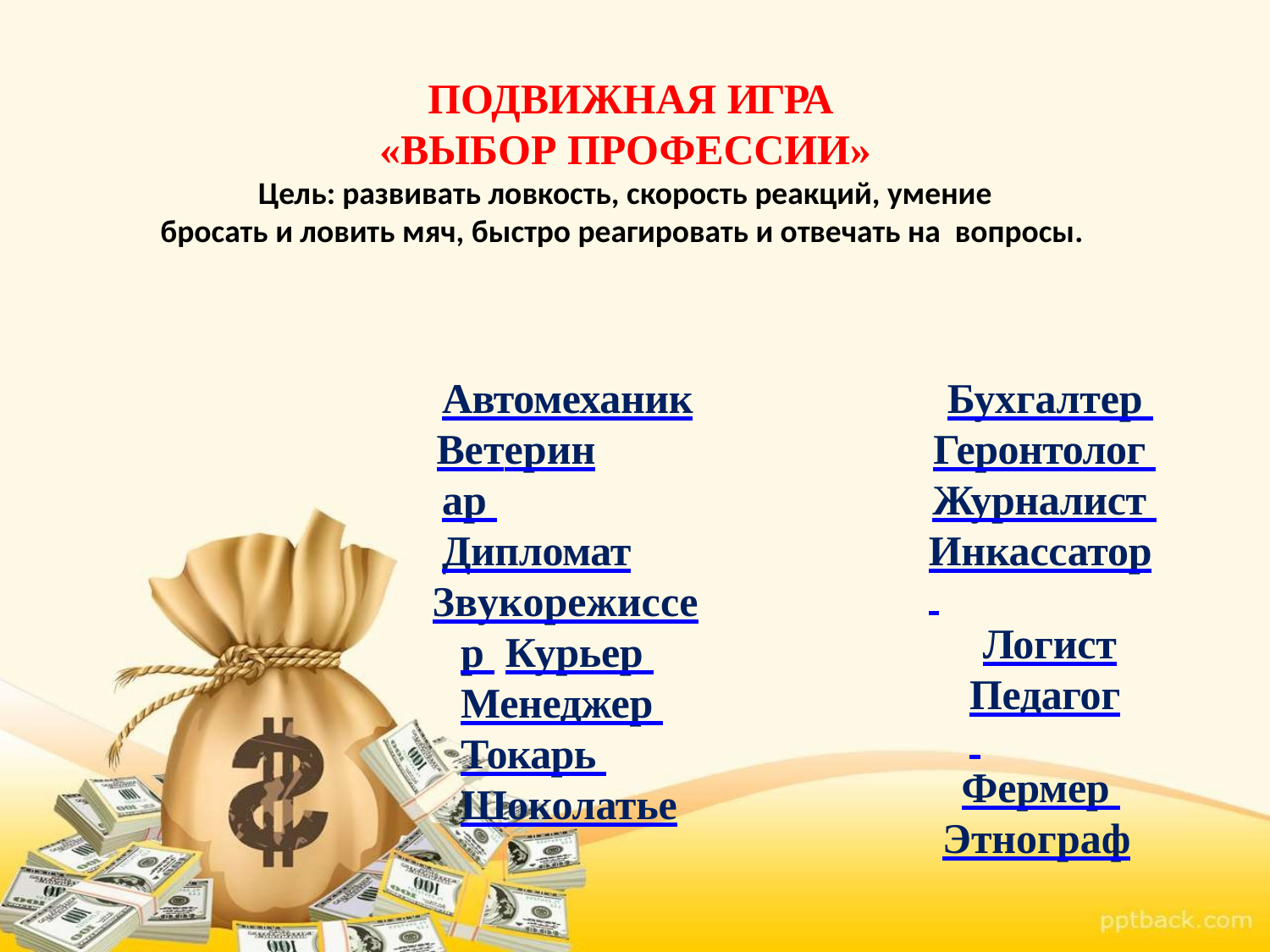

ПОДВИЖНАЯ ИГРА
«ВЫБОР ПРОФЕССИИ»
Цель: развивать ловкость, скорость реакций, умение
бросать и ловить мяч, быстро реагировать и отвечать на  вопросы.
Автомеханик
Ветеринар  Дипломат
Звукорежиссер  Курьер  Менеджер  Токарь  Шоколатье
Бухгалтер  Геронтолог  Журналист  Инкассатор  Логист
Педагог  Фермер  Этнограф